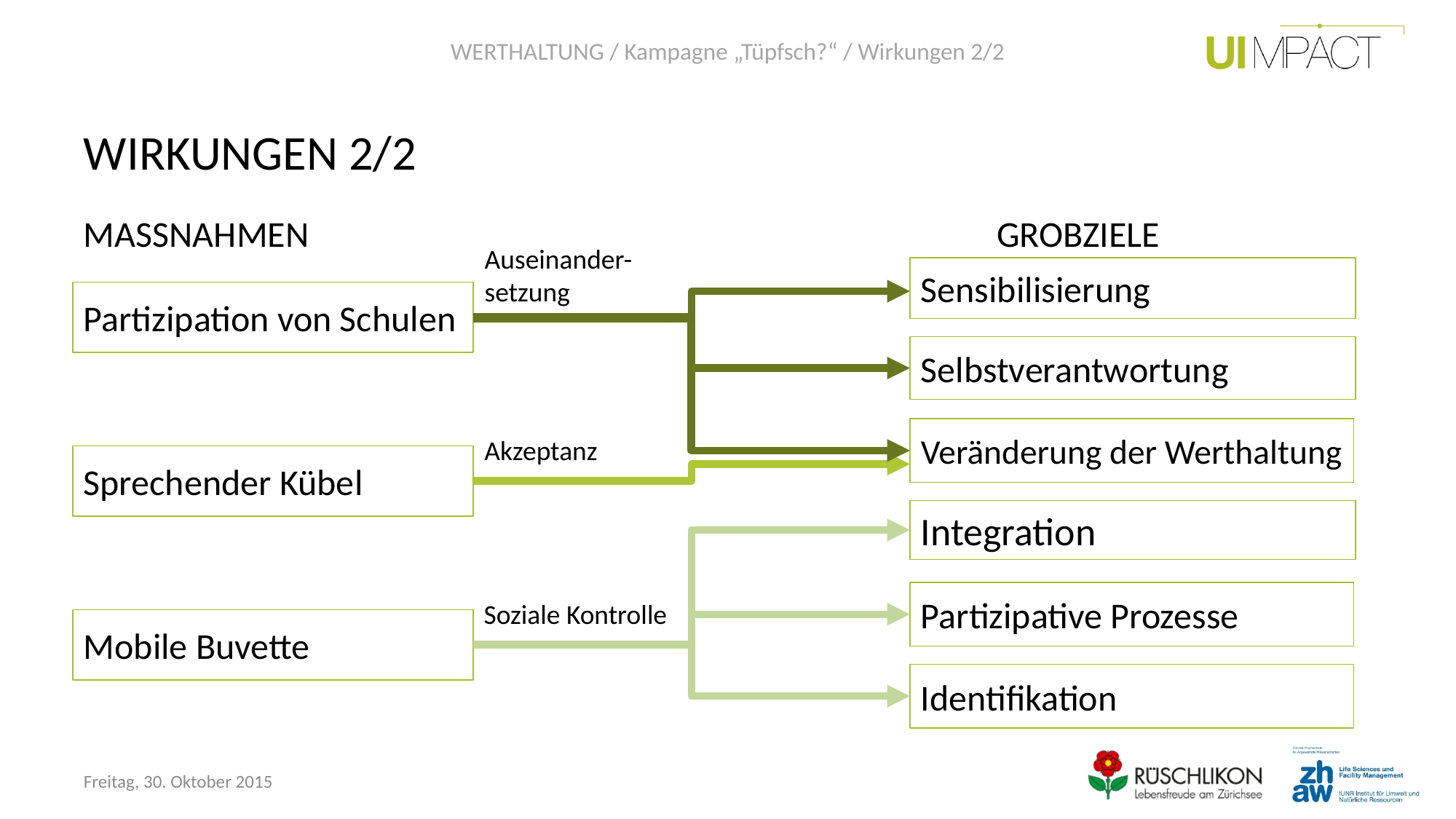

WERTHALTUNG / Kampagne „Tüpfsch?“ / Wirkungen 2/2
# WIRKUNGEN 2/2
MASSNAHMEN
GROBZIELE
Auseinander-
setzung
Sensibilisierung
Partizipation von Schulen
Selbstverantwortung
Veränderung der Werthaltung
Akzeptanz
Sprechender Kübel
Integration
Partizipative Prozesse
Soziale Kontrolle

Mobile Buvette
Identifikation
Freitag, 30. Oktober 2015